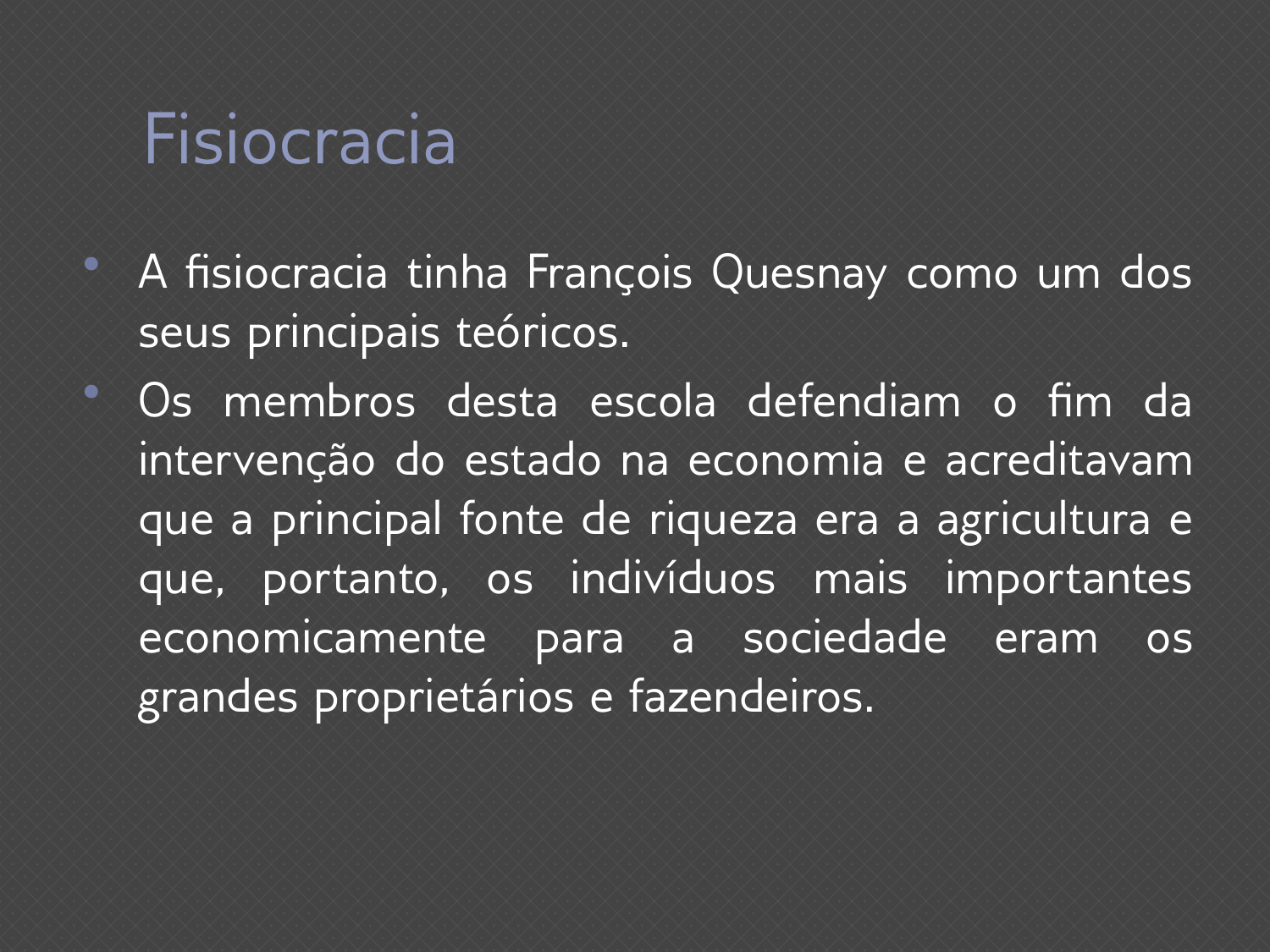

# Fisiocracia
A fisiocracia tinha François Quesnay como um dos seus principais teóricos.
Os membros desta escola defendiam o fim da intervenção do estado na economia e acreditavam que a principal fonte de riqueza era a agricultura e que, portanto, os indivíduos mais importantes economicamente para a sociedade eram os grandes proprietários e fazendeiros.